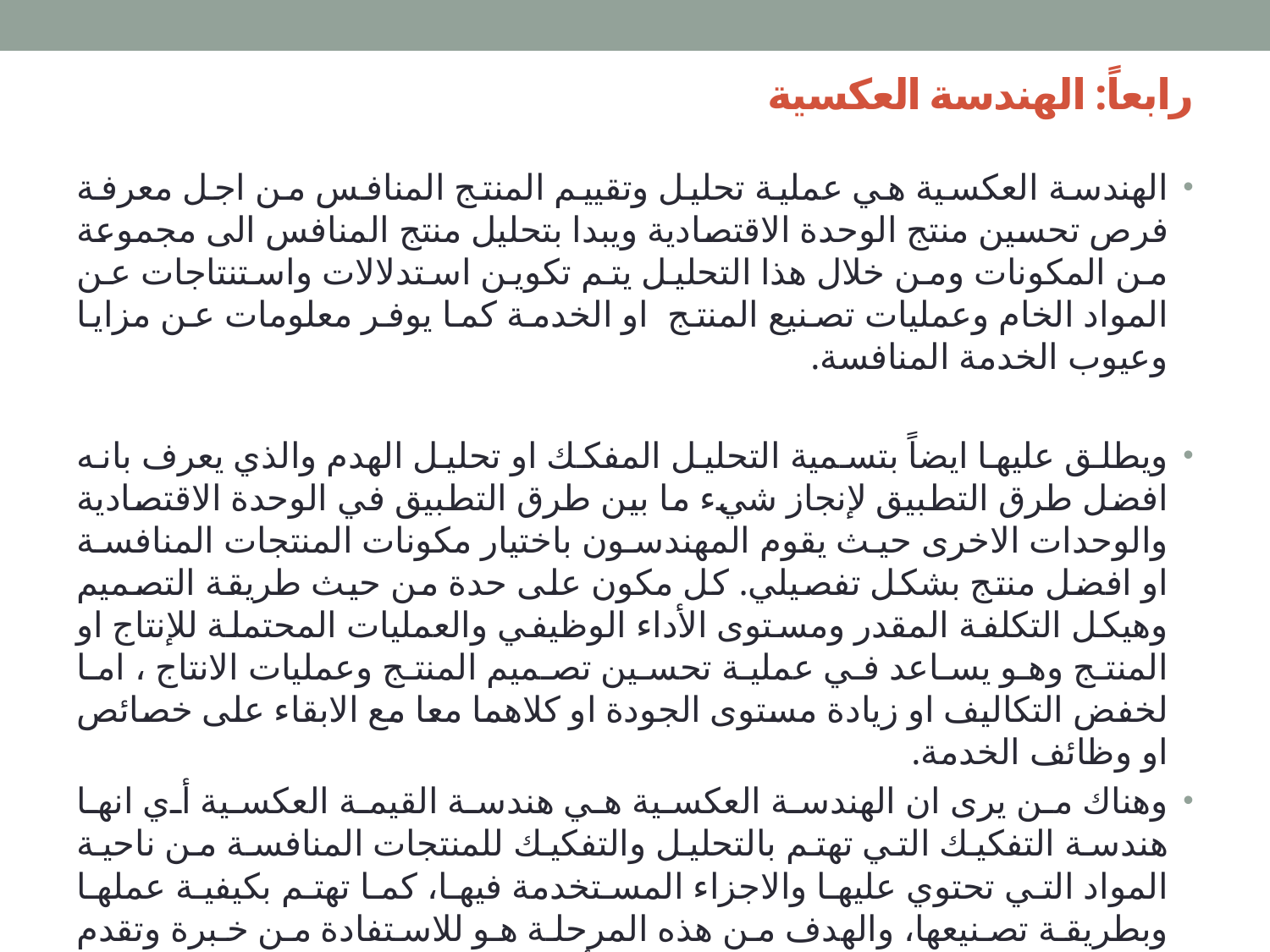

# رابعاً: الهندسة العكسية
الهندسة العكسية هي عملية تحليل وتقييم المنتج المنافس من اجل معرفة فرص تحسين منتج الوحدة الاقتصادية ويبدا بتحليل منتج المنافس الى مجموعة من المكونات ومن خلال هذا التحليل يتم تكوين استدلالات واستنتاجات عن المواد الخام وعمليات تصنيع المنتج  او الخدمة كما يوفر معلومات عن مزايا وعيوب الخدمة المنافسة.

ويطلق عليها ايضاً بتسمية التحليل المفكك او تحليل الهدم والذي يعرف بانه افضل طرق التطبيق لإنجاز شيء ما بين طرق التطبيق في الوحدة الاقتصادية والوحدات الاخرى حيث يقوم المهندسون باختيار مكونات المنتجات المنافسة او افضل منتج بشكل تفصيلي. كل مكون على حدة من حيث طريقة التصميم وهيكل التكلفة المقدر ومستوى الأداء الوظيفي والعمليات المحتملة للإنتاج او المنتج وهو يساعد في عملية تحسين تصميم المنتج وعمليات الانتاج ، اما لخفض التكاليف او زيادة مستوى الجودة او كلاهما معا مع الابقاء على خصائص او وظائف الخدمة.
وهناك من يرى ان الهندسة العكسية هي هندسة القيمة العكسية أي انها هندسة التفكيك التي تهتم بالتحليل والتفكيك للمنتجات المنافسة من ناحية المواد التي تحتوي عليها والاجزاء المستخدمة فيها، كما تهتم بكيفية عملها وبطريقة تصنيعها، والهدف من هذه المرحلة هو للاستفادة من خبرة وتقدم المنتجات او الخدمات المنافسة وتقديم الأفضل منها (سرور، 2018).